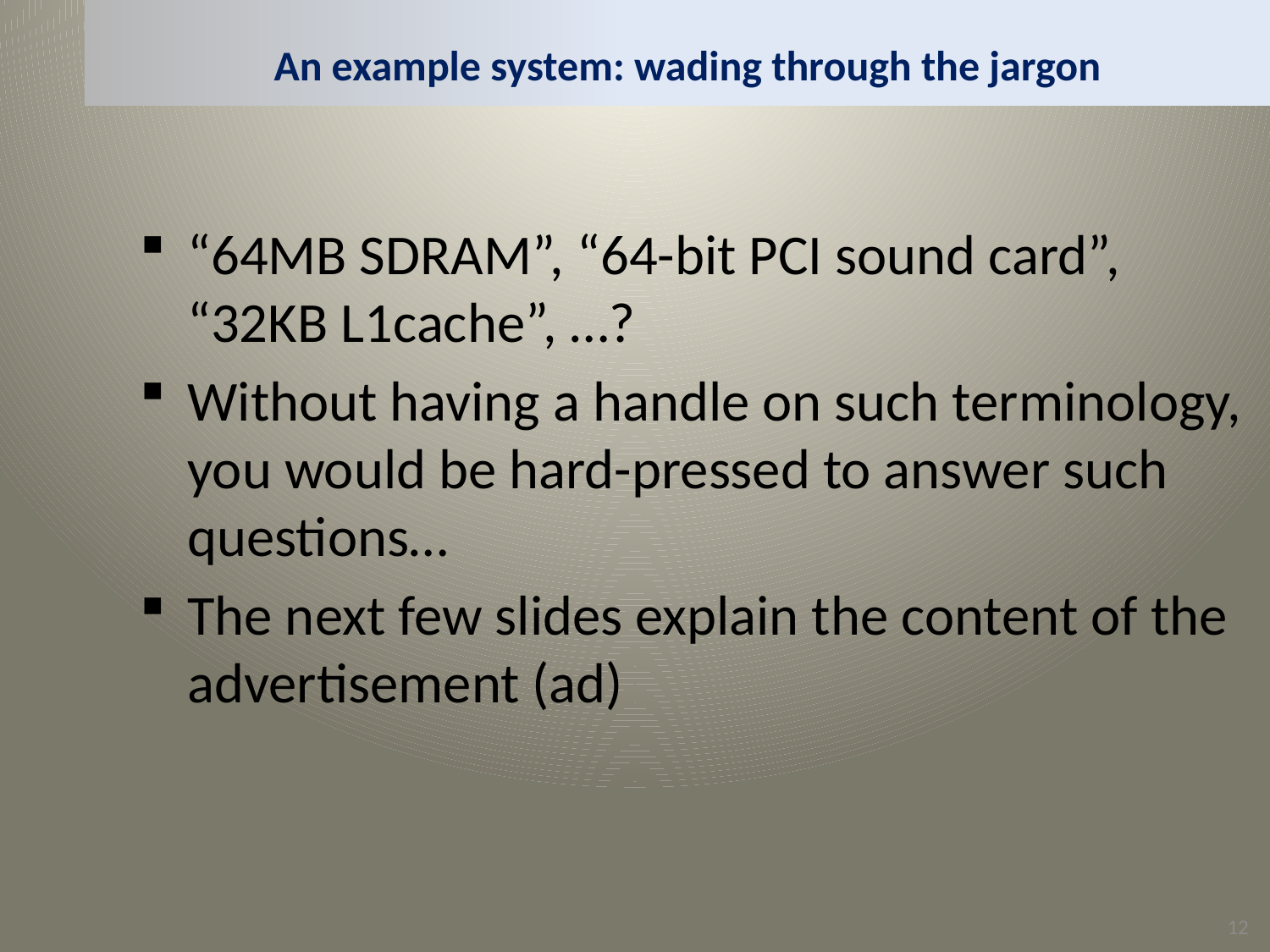

# An example system: wading through the jargon
“64MB SDRAM”, “64-bit PCI sound card”, “32KB L1cache”, …?
Without having a handle on such terminology, you would be hard-pressed to answer such questions…
The next few slides explain the content of the advertisement (ad)